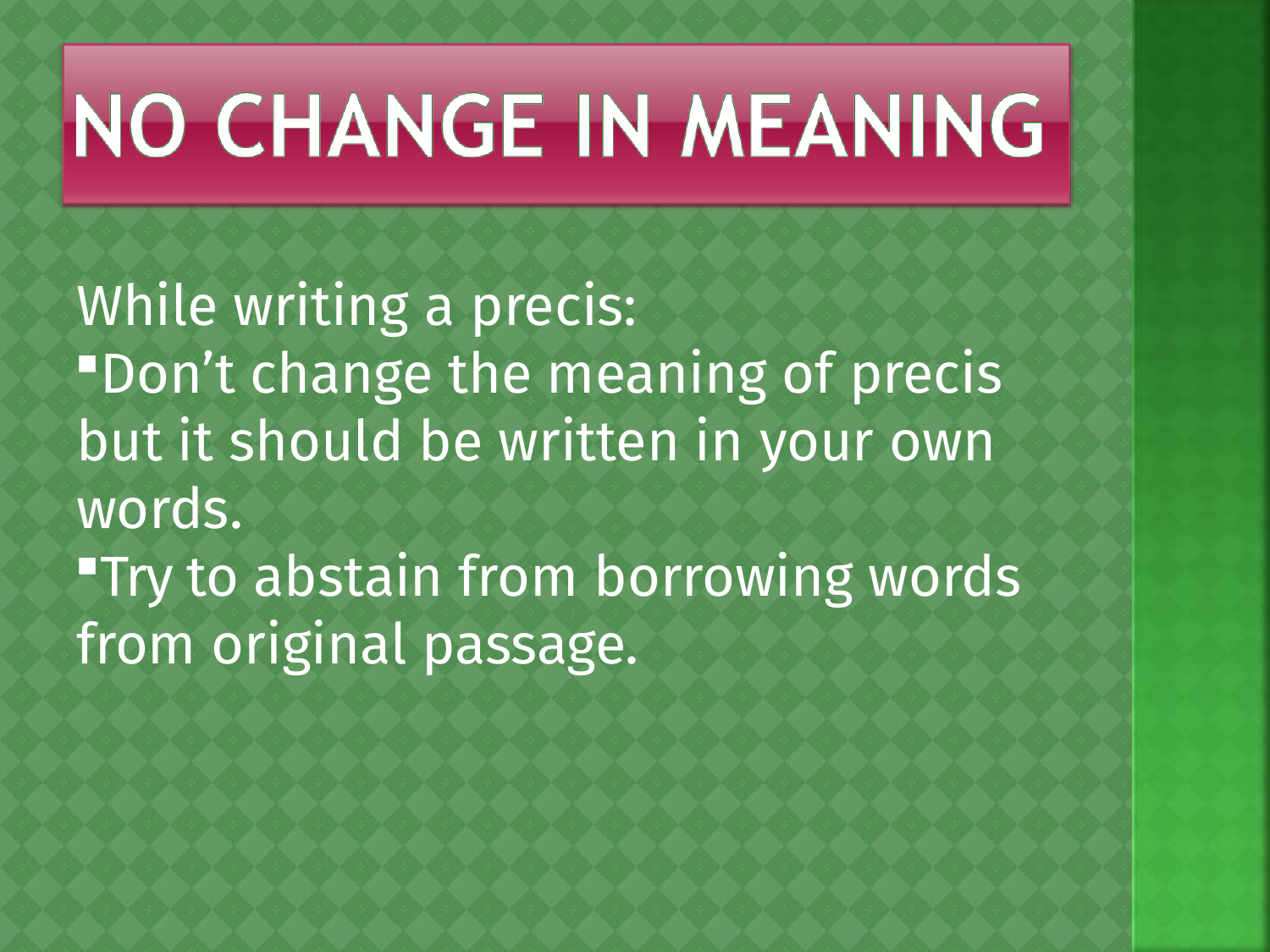

While writing a precis:
Don’t change the meaning of precis  but it should be written in your own  words.
Try to abstain from borrowing words  from original passage.